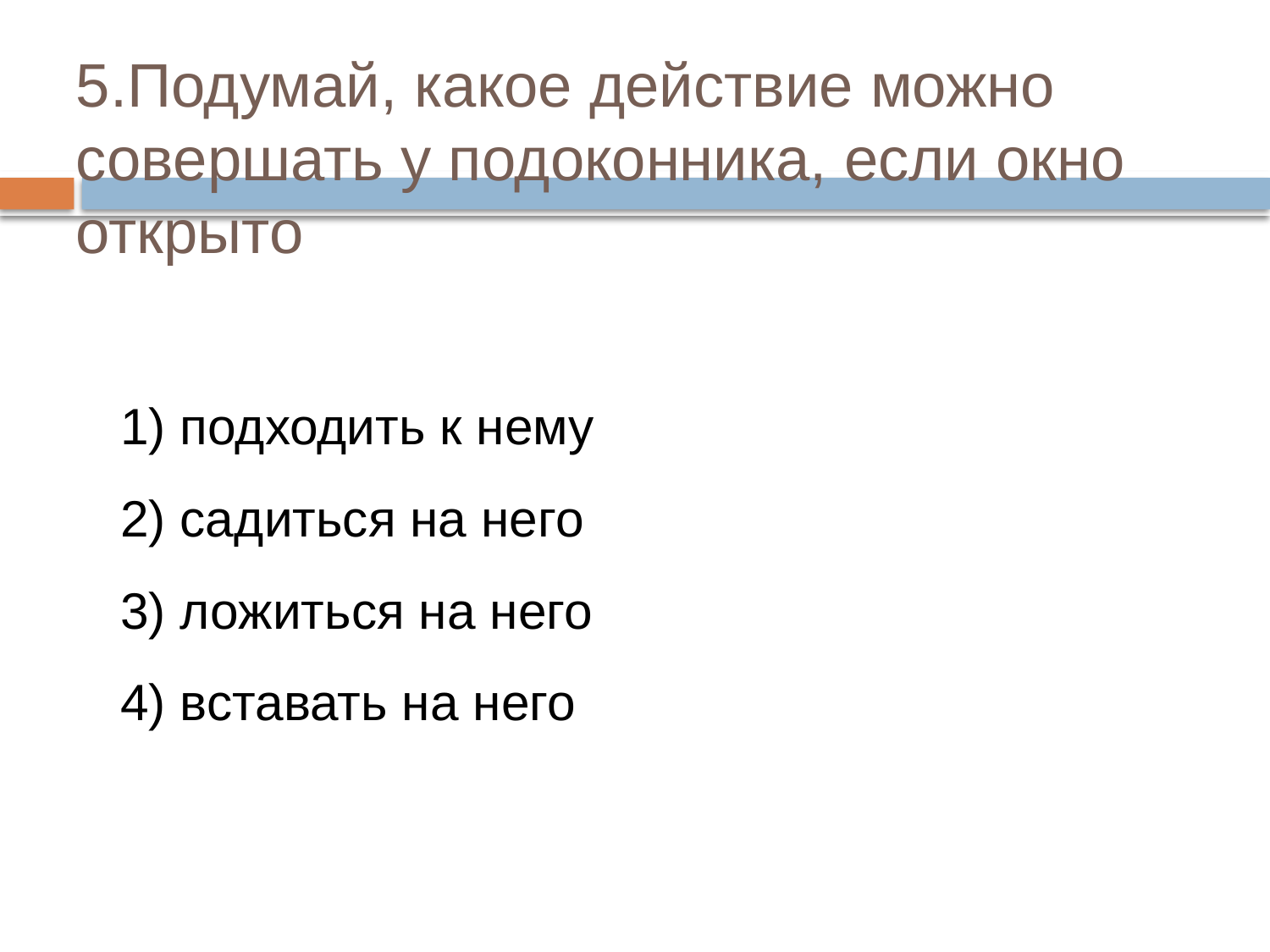

# 5.Подумай, какое действие можно совершать у подоконника, если окно открыто
	1) подходить к нему
2) садиться на него
3) ложиться на него
4) вставать на него